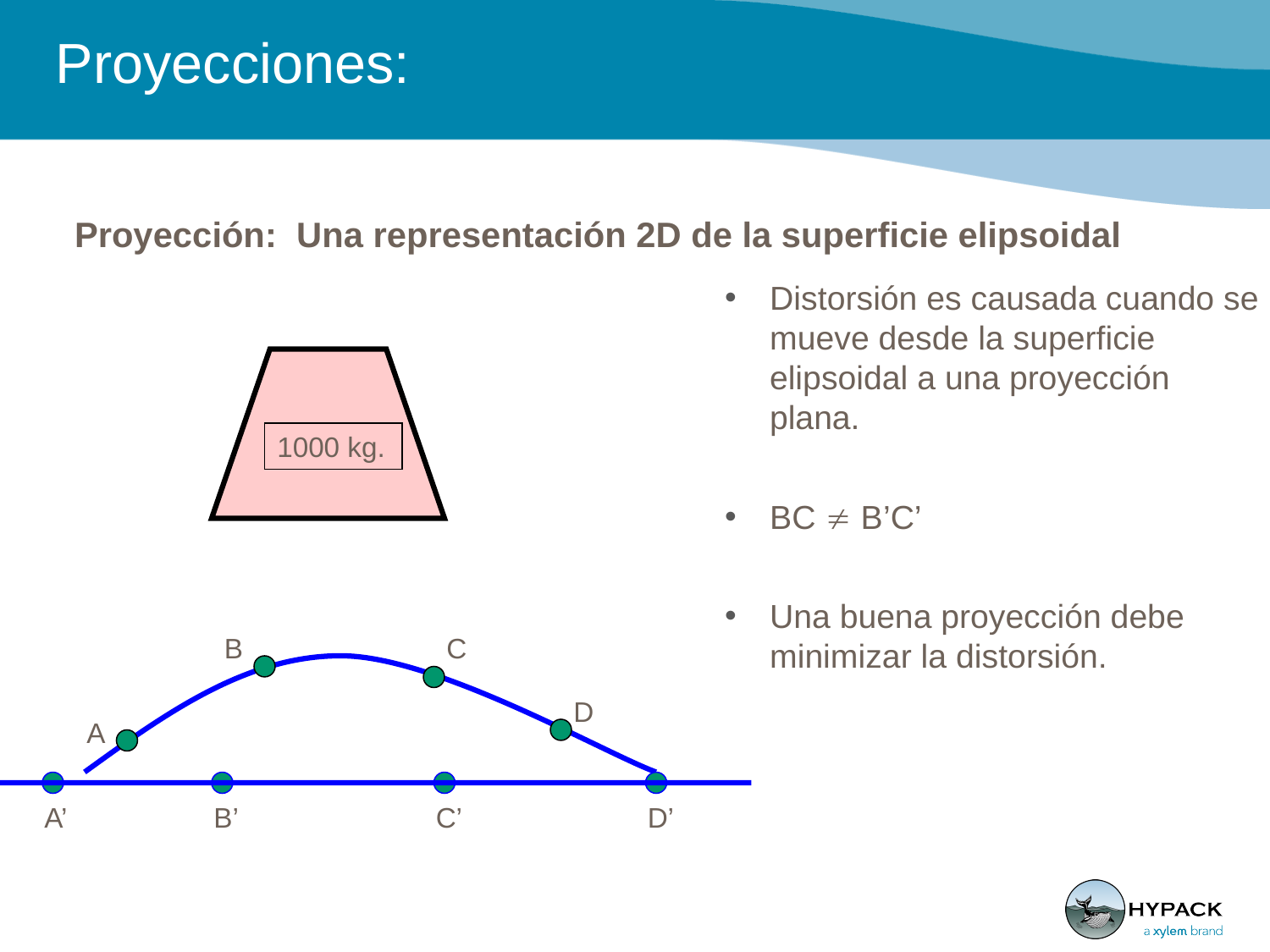

# Proyecciones:
Proyección:  Una representación 2D de la superficie elipsoidal
Distorsión es causada cuando se mueve desde la superficie elipsoidal a una proyección plana.

BC ≠ B’C’

Una buena proyección debe minimizar la distorsión.

1000 kg.

B
C

D
A

A’
B’
C’
D’